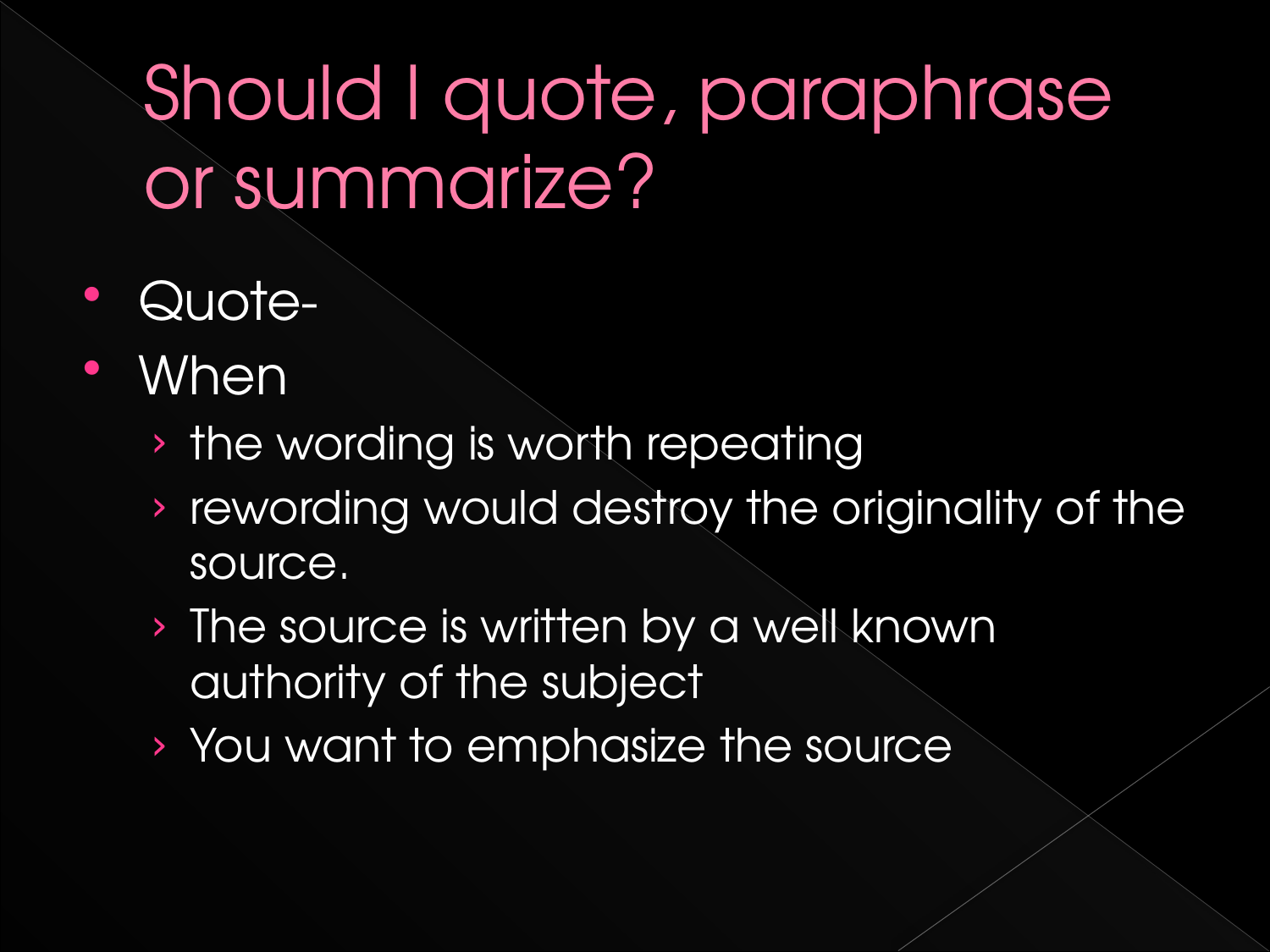

# Should I quote, paraphrase or summarize?
Quote-
When
the wording is worth repeating
rewording would destroy the originality of the source.
The source is written by a well known authority of the subject
You want to emphasize the source